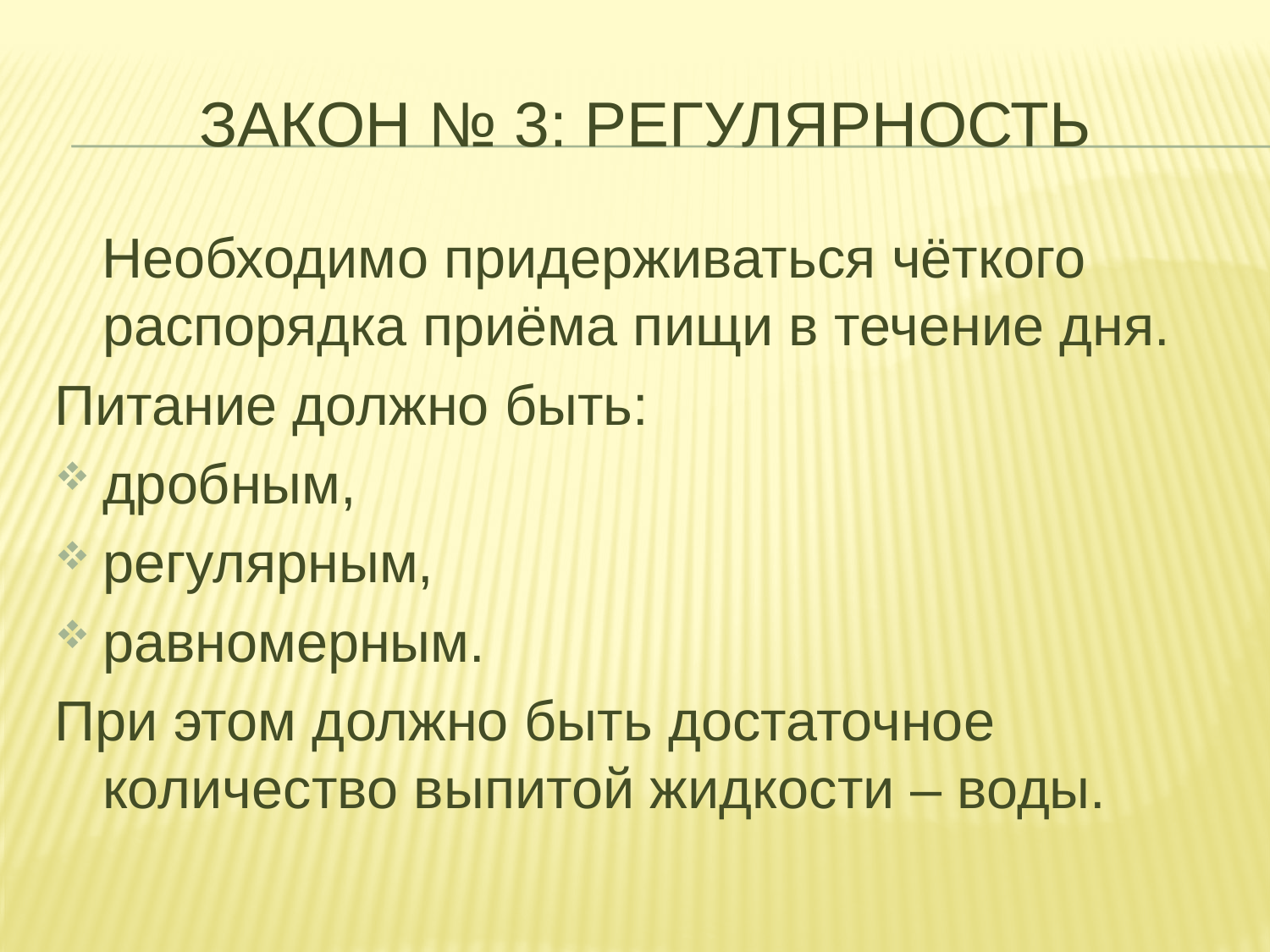

# Закон № 3: регулярность
   Необходимо придерживаться чёткого распорядка приёма пищи в течение дня.
Питание должно быть:
дробным,
регулярным,
равномерным.
При этом должно быть достаточное количество выпитой жидкости – воды.